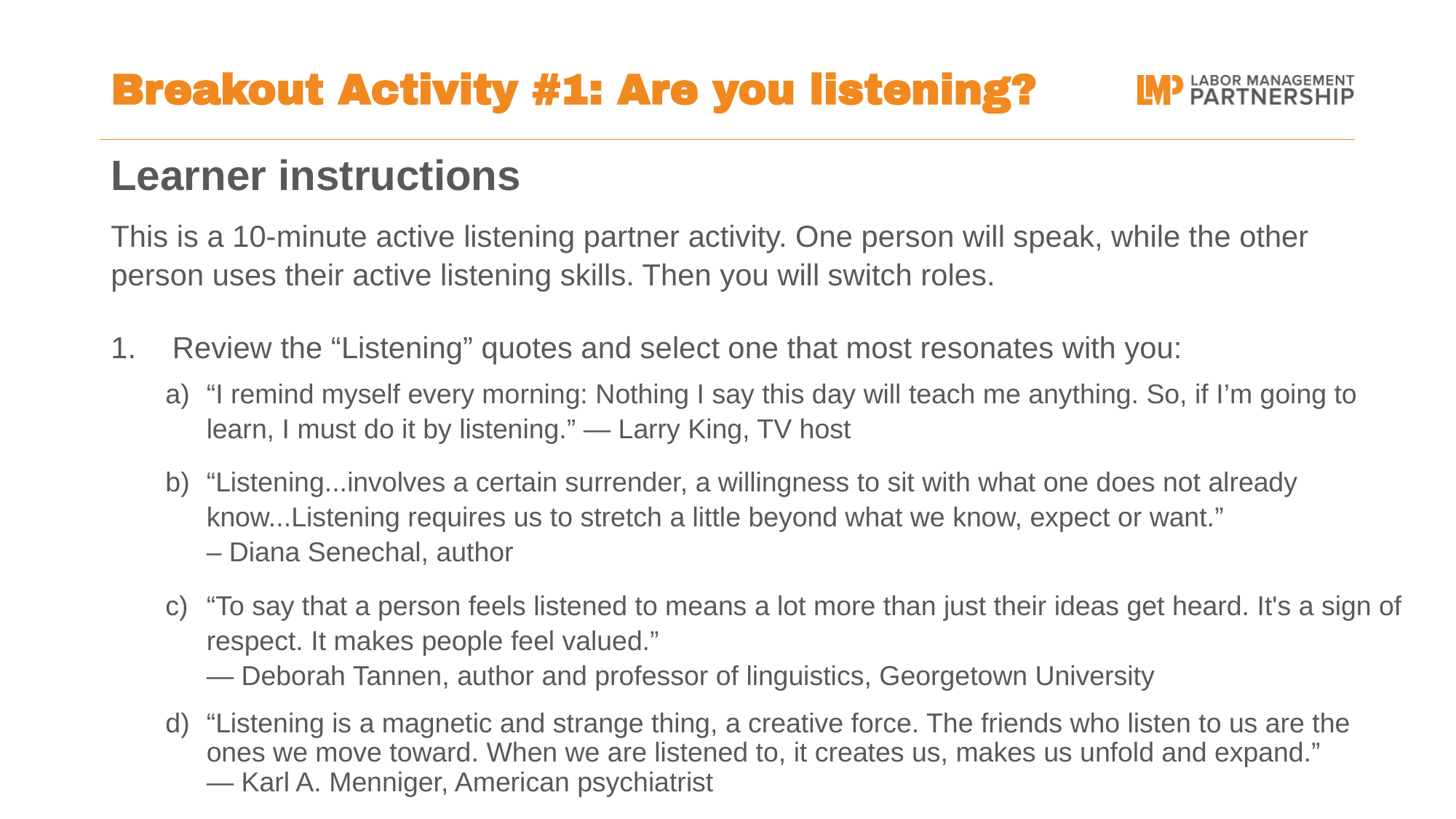

# Breakout Activity #1: Are you listening?
Learner instructions
This is a 10-minute active listening partner activity. One person will speak, while the other person uses their active listening skills. Then you will switch roles.
Review the “Listening” quotes and select one that most resonates with you:
“I remind myself every morning: Nothing I say this day will teach me anything. So, if I’m going to learn, I must do it by listening.” — Larry King, TV host
“Listening...involves a certain surrender, a willingness to sit with what one does not already know...Listening requires us to stretch a little beyond what we know, expect or want.”
– Diana Senechal, author
“To say that a person feels listened to means a lot more than just their ideas get heard. It's a sign of respect. It makes people feel valued.”
— Deborah Tannen, author and professor of linguistics, Georgetown University
“Listening is a magnetic and strange thing, a creative force. The friends who listen to us are the ones we move toward. When we are listened to, it creates us, makes us unfold and expand.”
— Karl A. Menniger, American psychiatrist